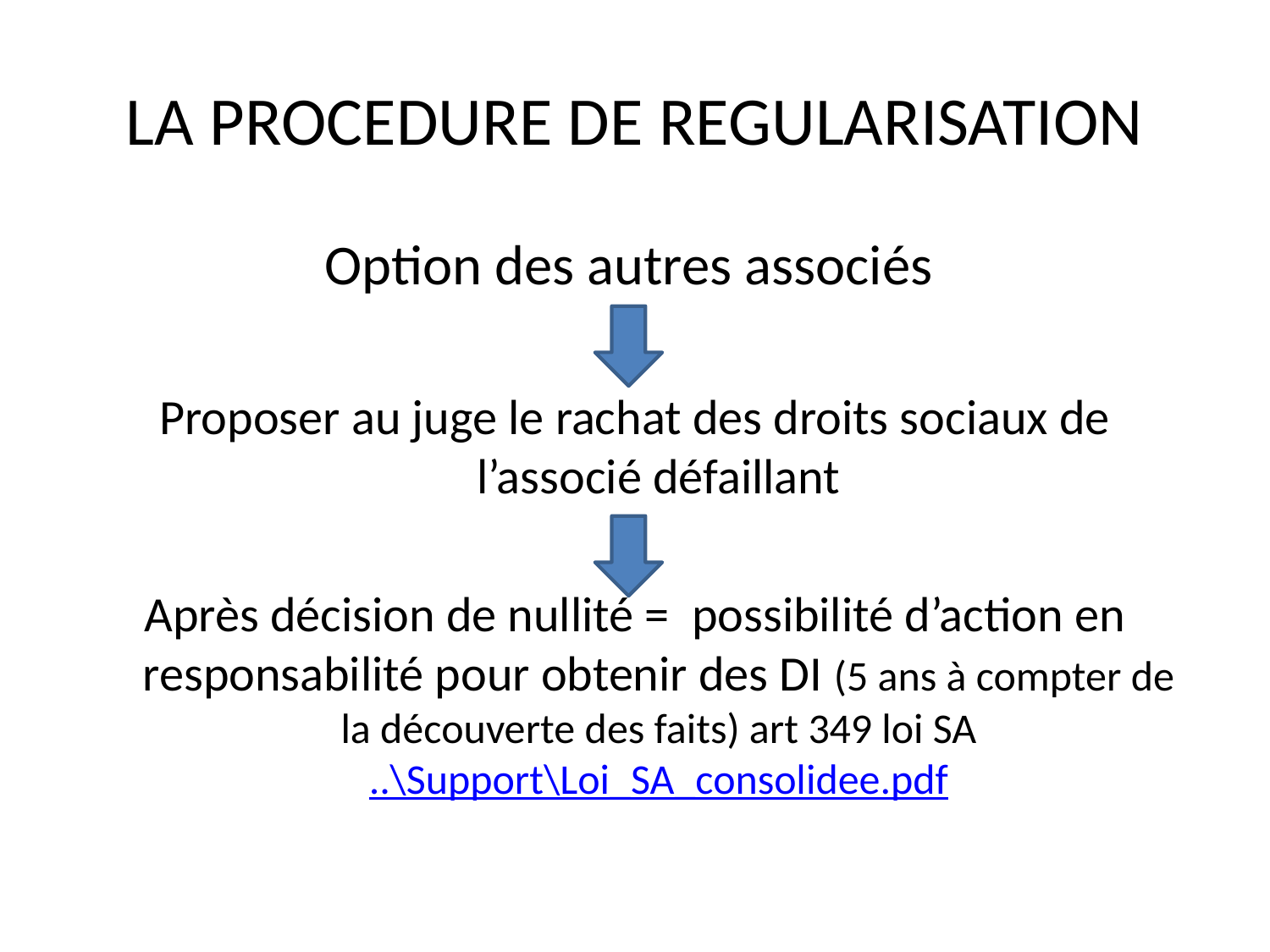

# LA PROCEDURE DE REGULARISATION
Option des autres associés

Proposer au juge le rachat des droits sociaux de l’associé défaillant

Après décision de nullité =  possibilité d’action en responsabilité pour obtenir des DI (5 ans à compter de la découverte des faits) art 349 loi SA..\Support\Loi_SA_consolidee.pdf